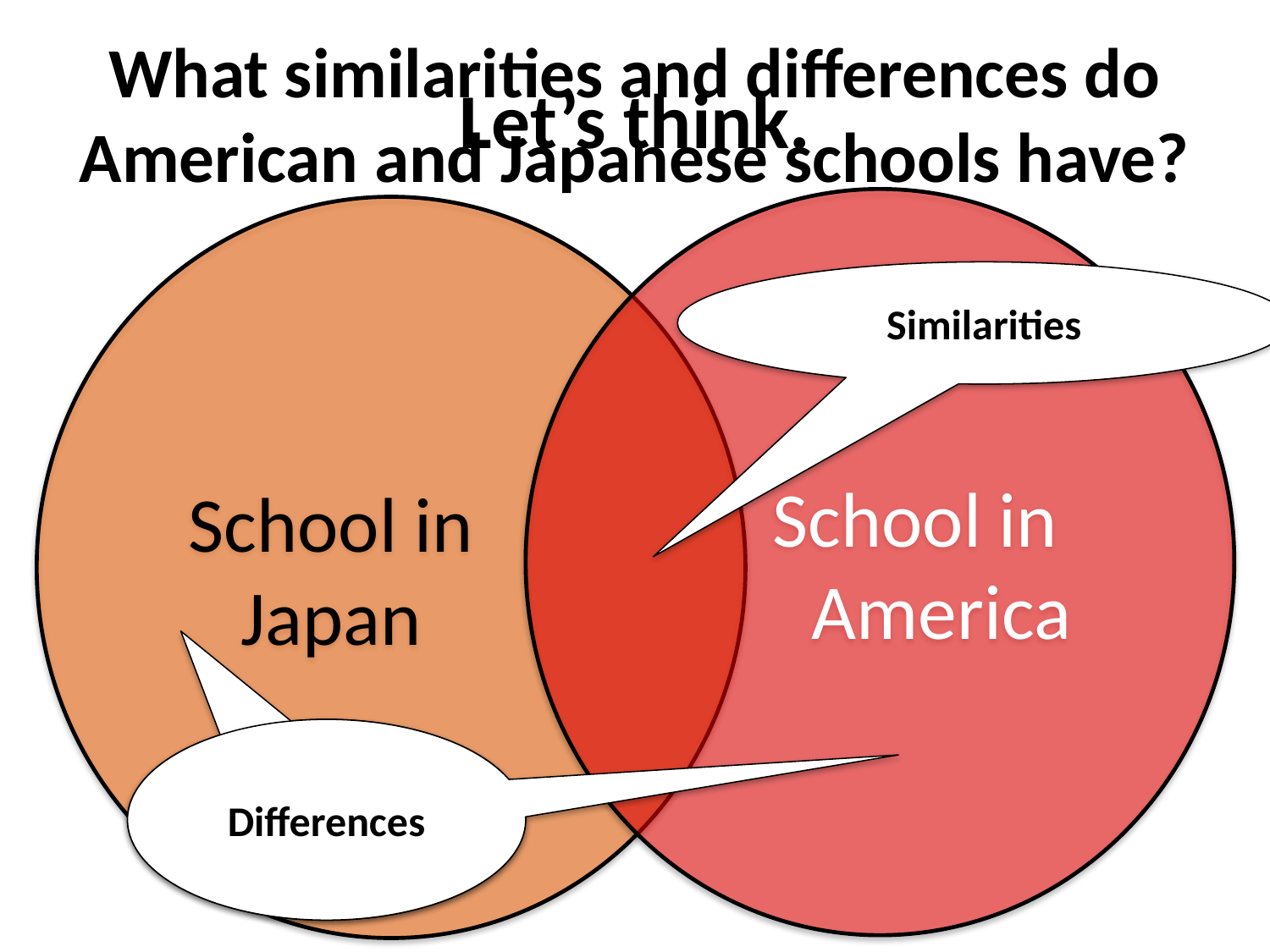

What similarities and differences do American and Japanese schools have?
# Let’s think.
       School in
       America
  School in
     Japan

Similarities

Differences